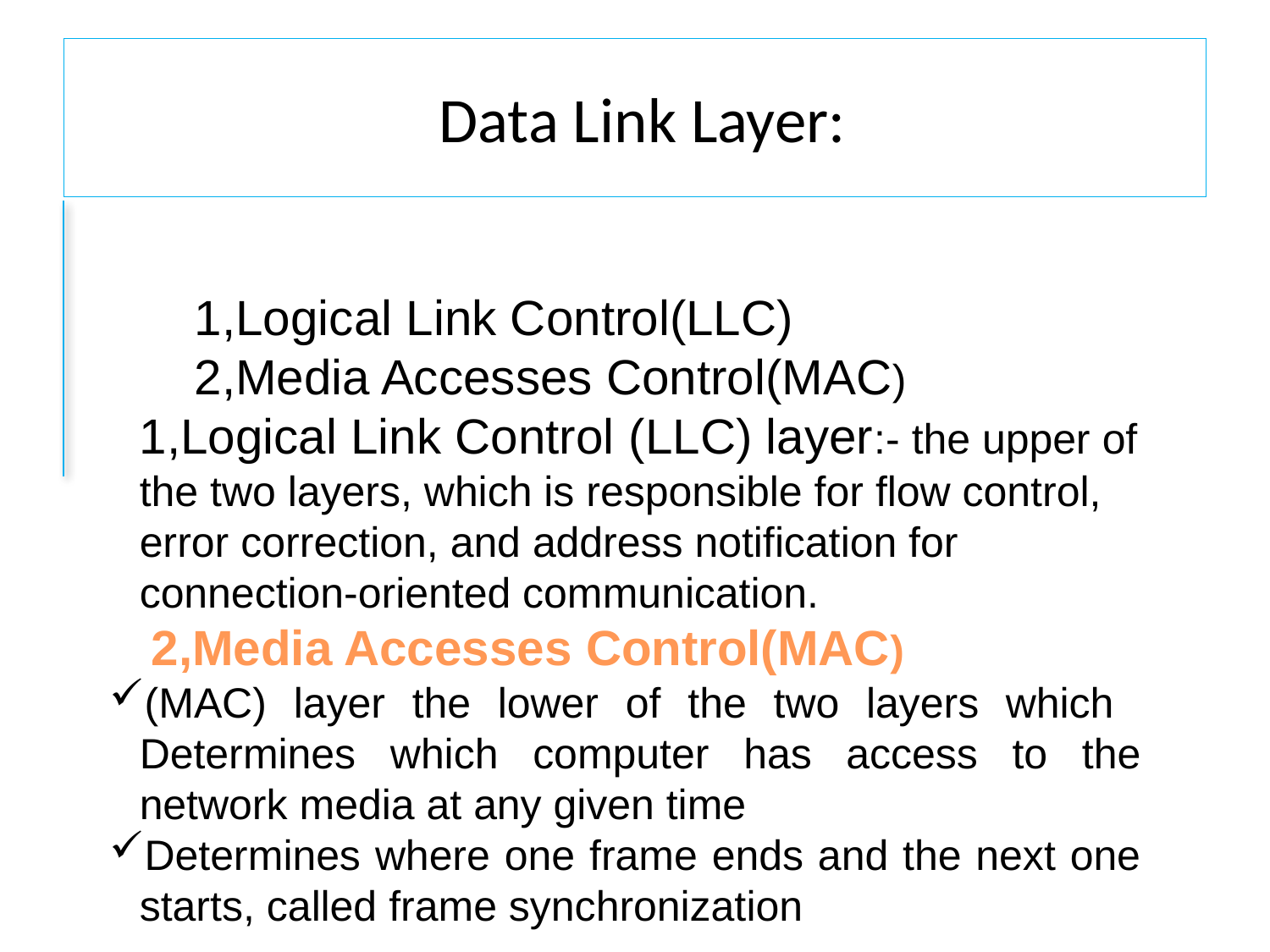

(LLC) layer, the upper of the two layers, which is responsible for flow control, error correction, and
resequencing functions for connection-oriented communication, but which also supports connectionless
communication
• The media access control (MAC) layer, the lower of the two layers, which is responsible for providing a
method for stations to gain access to the medium
Functions:
# Data Link Layer:
    1,Logical Link Control(LLC)
    2,Media Accesses Control(MAC)
1,Logical Link Control (LLC) layer:- the upper of the two layers, which is responsible for flow control, error correction, and address notification for connection-oriented communication.
 2,Media Accesses Control(MAC)
(MAC) layer the lower of the two layers which  Determines which computer has access to the network media at any given time
Determines where one frame ends and the next one starts, called frame synchronization